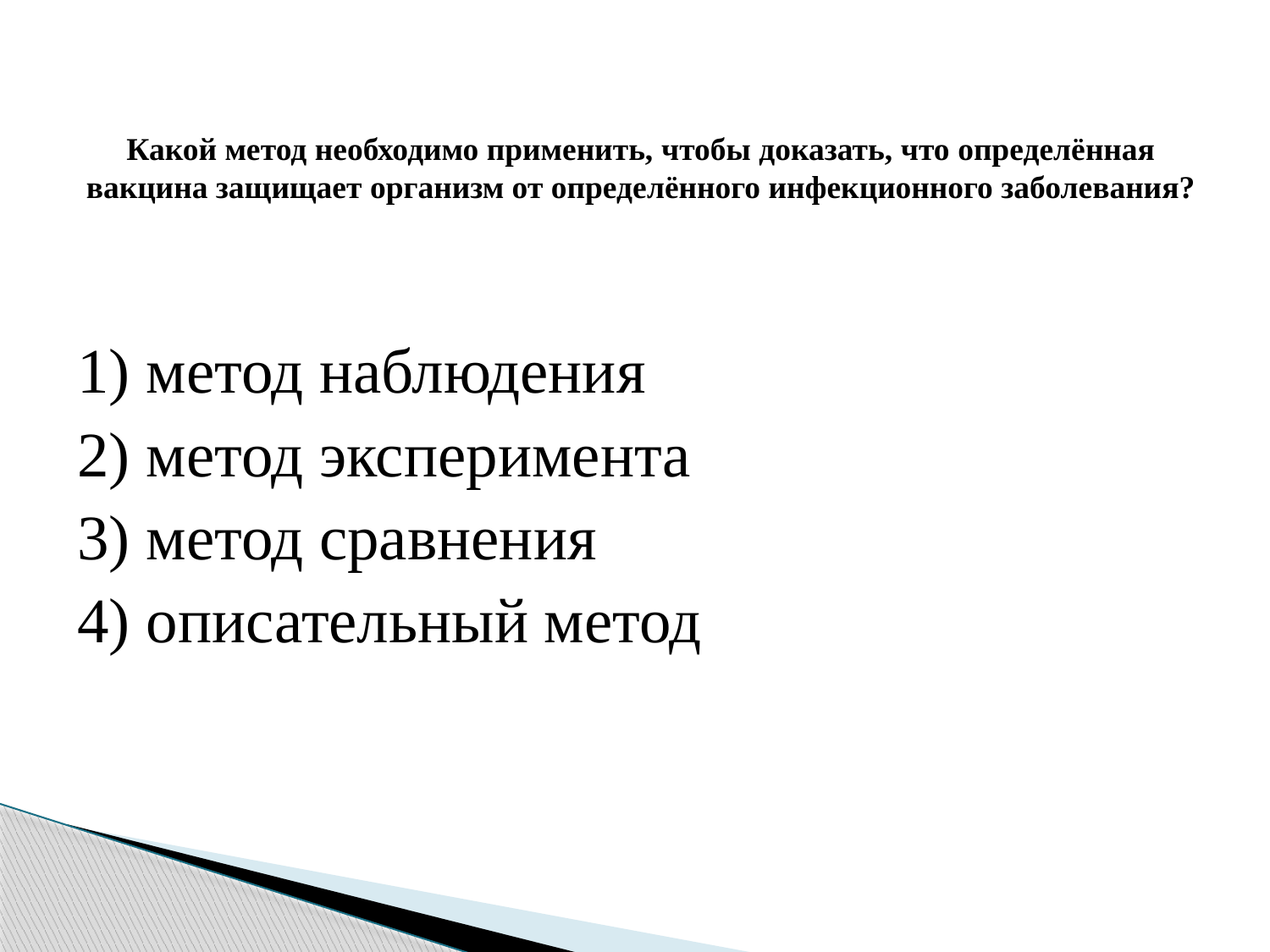

# Какой метод необходимо применить, чтобы доказать, что определённая вакцина защищает организм от определённого инфекционного заболевания?
1) метод наблюдения
2) метод эксперимента
3) метод сравнения
4) описательный метод